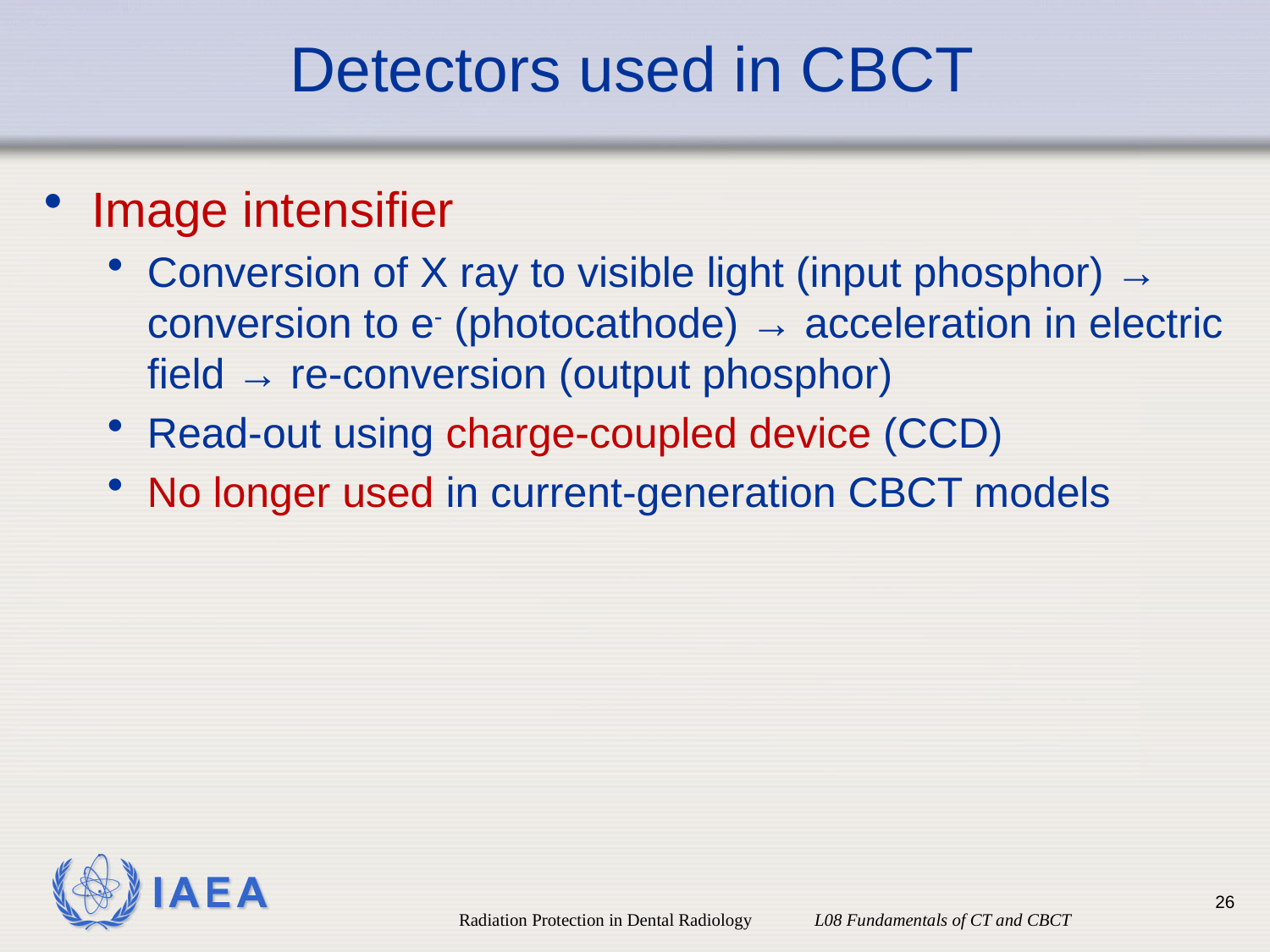

# Detectors used in CBCT
Image intensifier
Conversion of X ray to visible light (input phosphor) → conversion to e- (photocathode) → acceleration in electric field → re-conversion (output phosphor)
Read-out using charge-coupled device (CCD)
No longer used in current-generation CBCT models

26
Radiation Protection in Dental Radiology              L08 Fundamentals of CT and CBCT